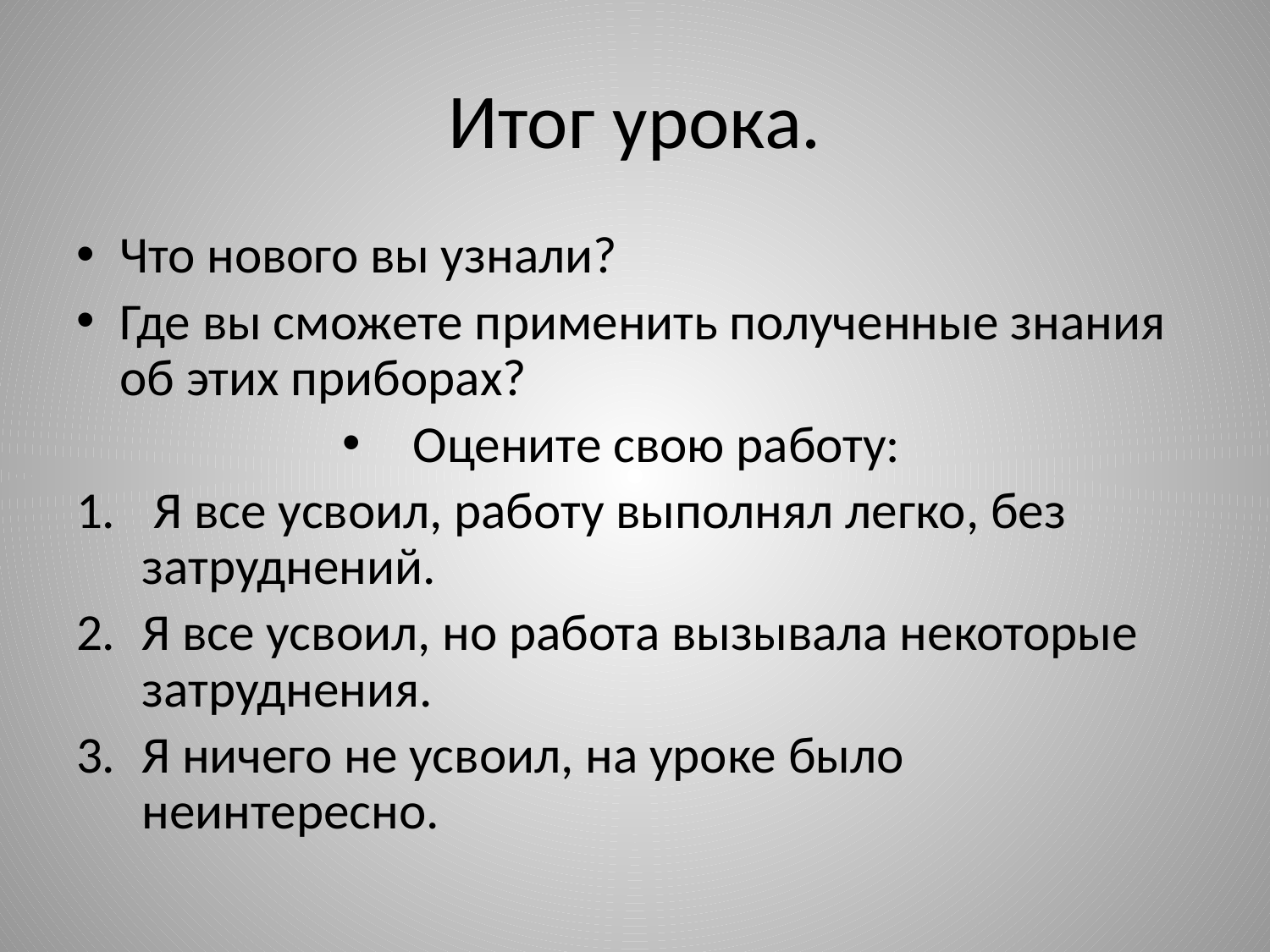

# Итог урока.
Что нового вы узнали?
Где вы сможете применить полученные знания об этих приборах?
Оцените свою работу:
 Я все усвоил, работу выполнял легко, без затруднений.
Я все усвоил, но работа вызывала некоторые затруднения.
Я ничего не усвоил, на уроке было неинтересно.